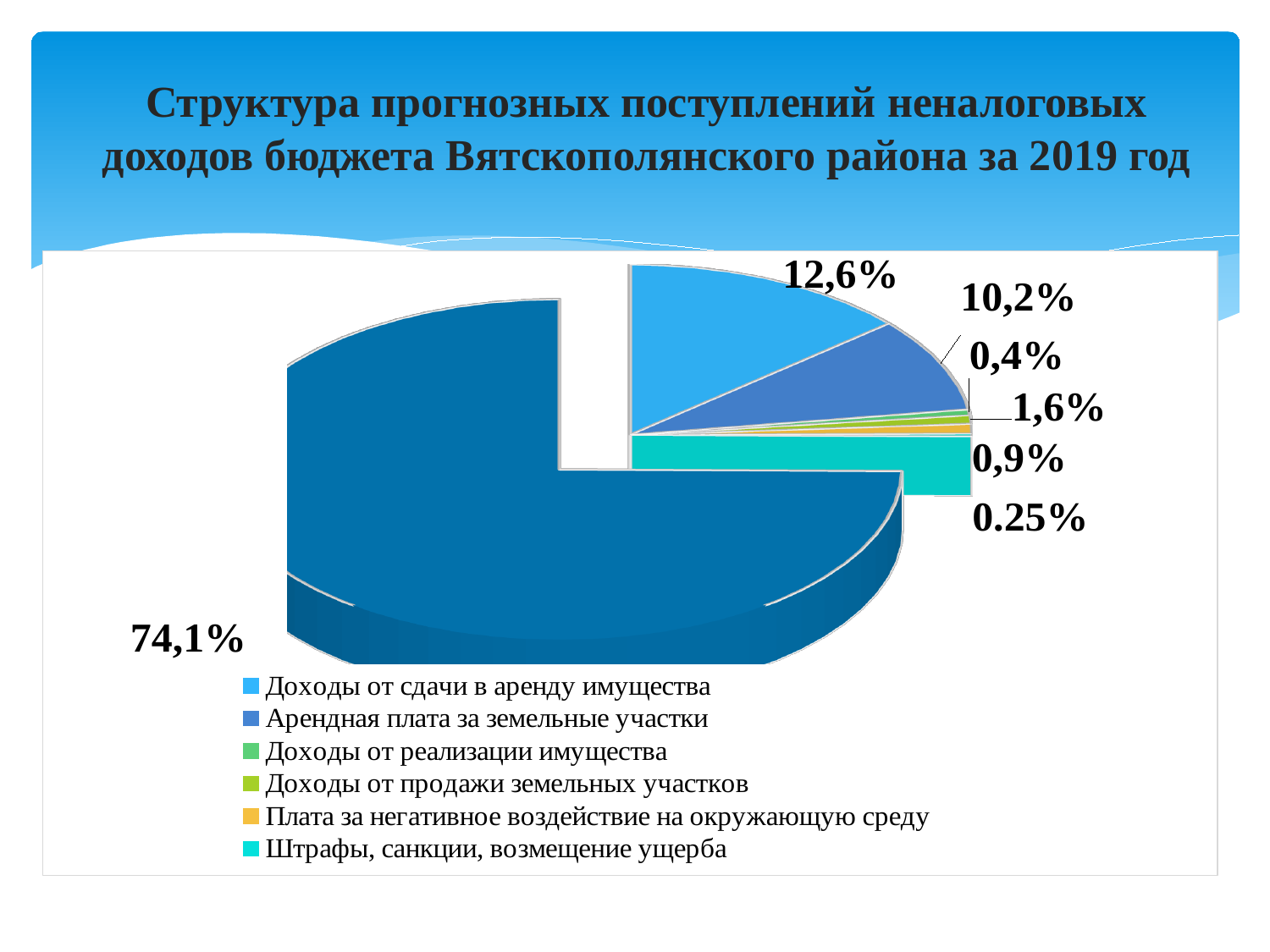

# Структура прогнозных поступлений неналоговых доходов бюджета Вятскополянского района за 2019 год

[unsupported chart]